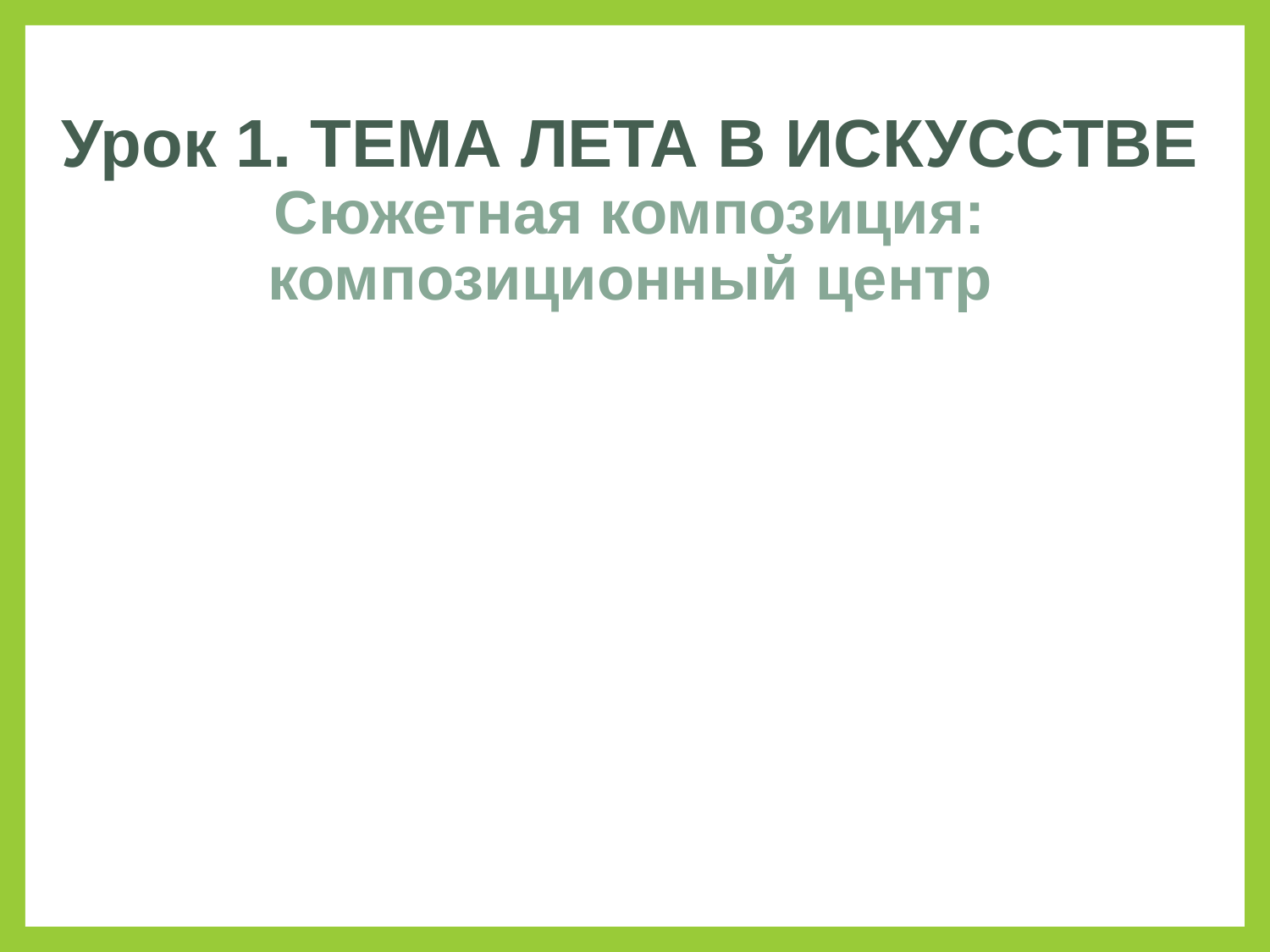

Урок 1. ТЕМА ЛЕТА В ИСКУССТВЕ
Сюжетная композиция: композиционный центр